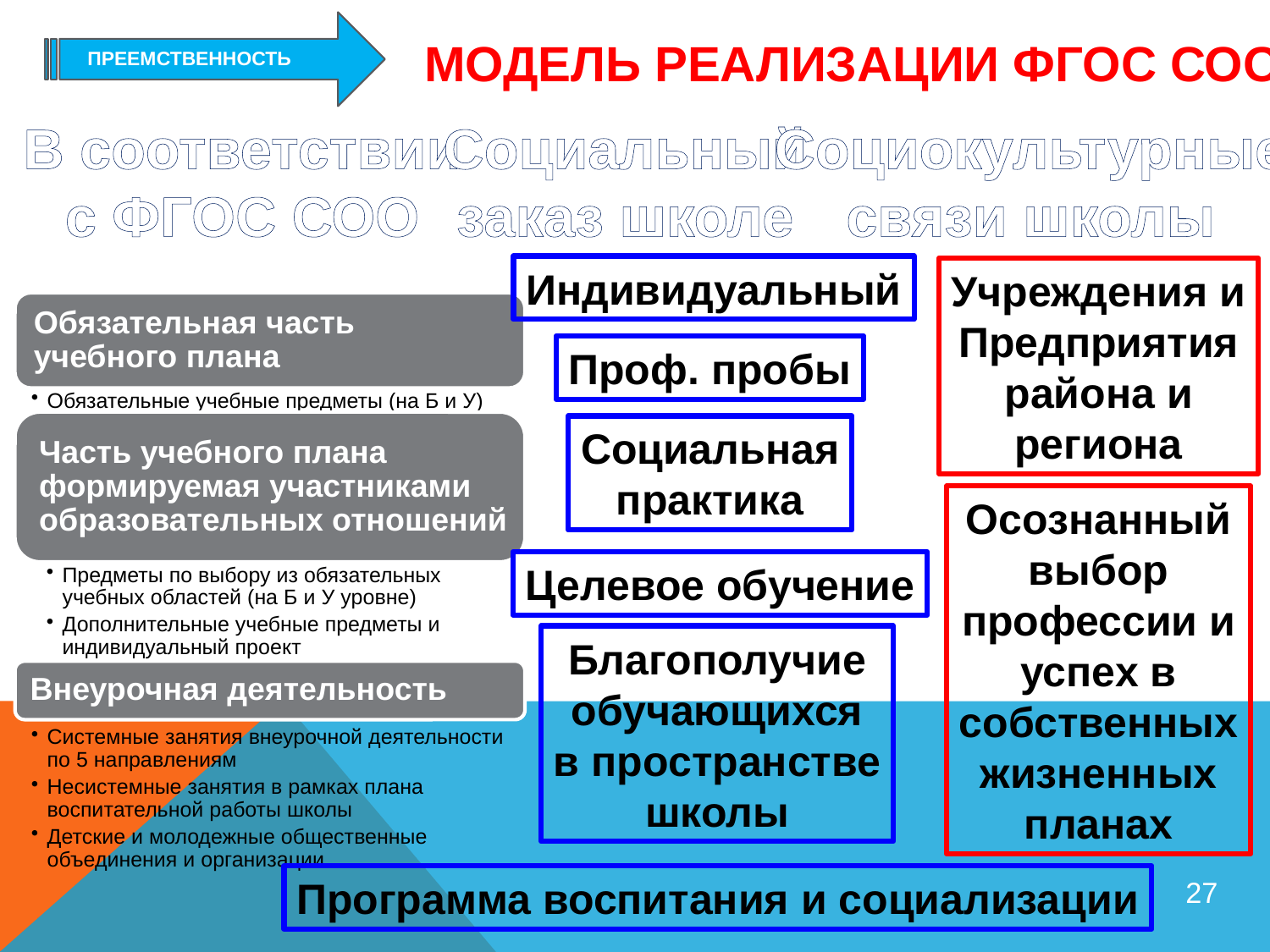

МОДЕЛЬ РЕАЛИЗАЦИИ ФГОС СОО
ПРЕЕМСТВЕННОСТЬ
В соответствии
с ФГОС СОО
Социальный
заказ школе
Социокультурные
связи школы
Обязательная часть
учебного плана
Обязательные учебные предметы (на Б и У)
Часть учебного плана
формируемая участниками образовательных отношений
Предметы по выбору из обязательных учебных областей (на Б и У уровне)
Дополнительные учебные предметы и индивидуальный проект
Внеурочная деятельность
Системные занятия внеурочной деятельности по 5 направлениям
Несистемные занятия в рамках плана воспитательной работы школы
Детские и молодежные общественные объединения и организации
Индивидуальный
Учреждения и
Предприятия
района и
региона
Проф. пробы
Социальная
практика
Осознанный
выбор
профессии и
успех в
собственных
жизненных
планах
Целевое обучение
Благополучие
обучающихся
в пространстве
школы
27
Программа воспитания и социализации